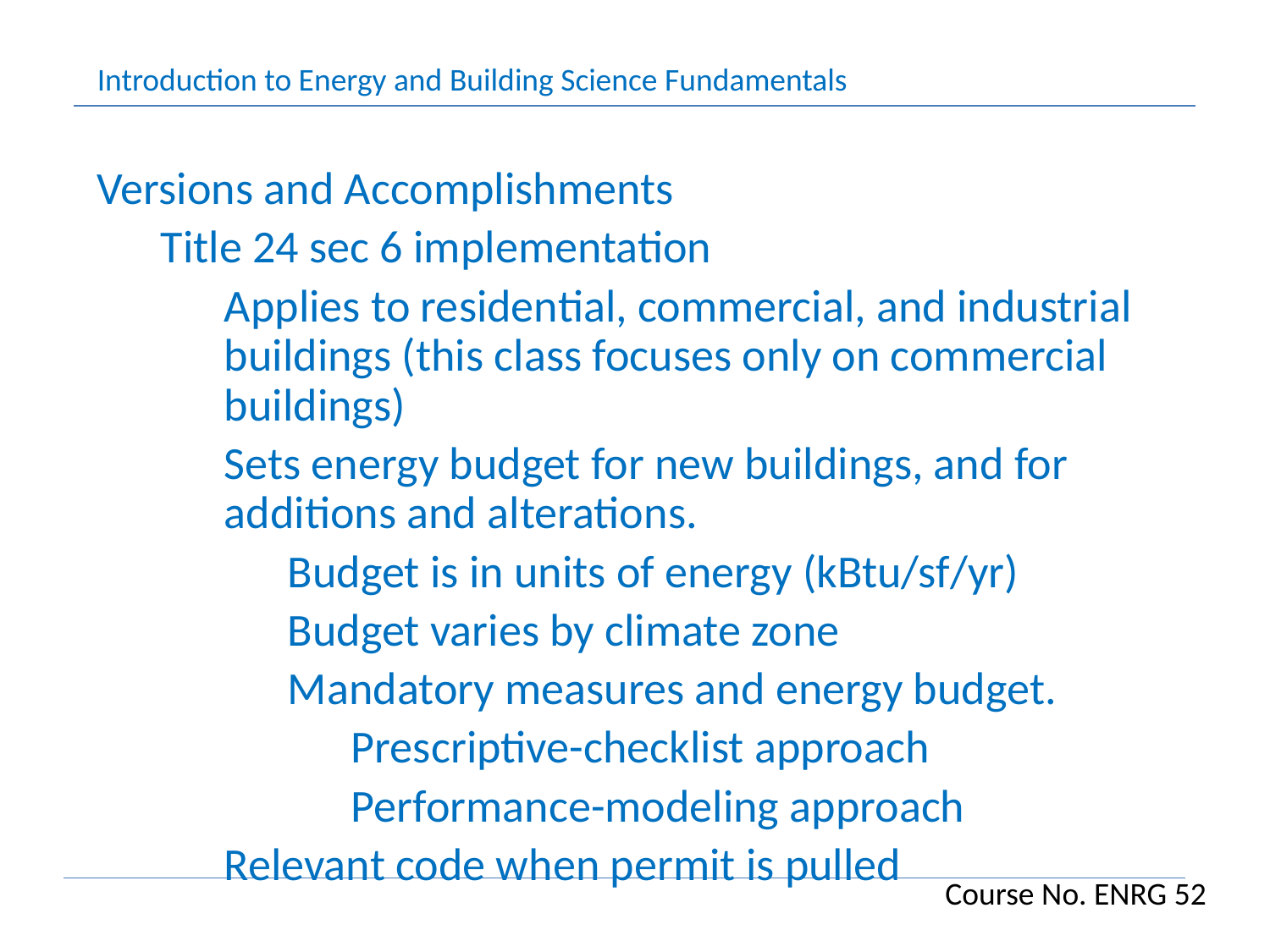

Versions and Accomplishments
Title 24 sec 6 implementation
Applies to residential, commercial, and industrial buildings (this class focuses only on commercial buildings)
Sets energy budget for new buildings, and for additions and alterations.
Budget is in units of energy (kBtu/sf/yr)
Budget varies by climate zone
Mandatory measures and energy budget.
Prescriptive-checklist approach
Performance-modeling approach
Relevant code when permit is pulled